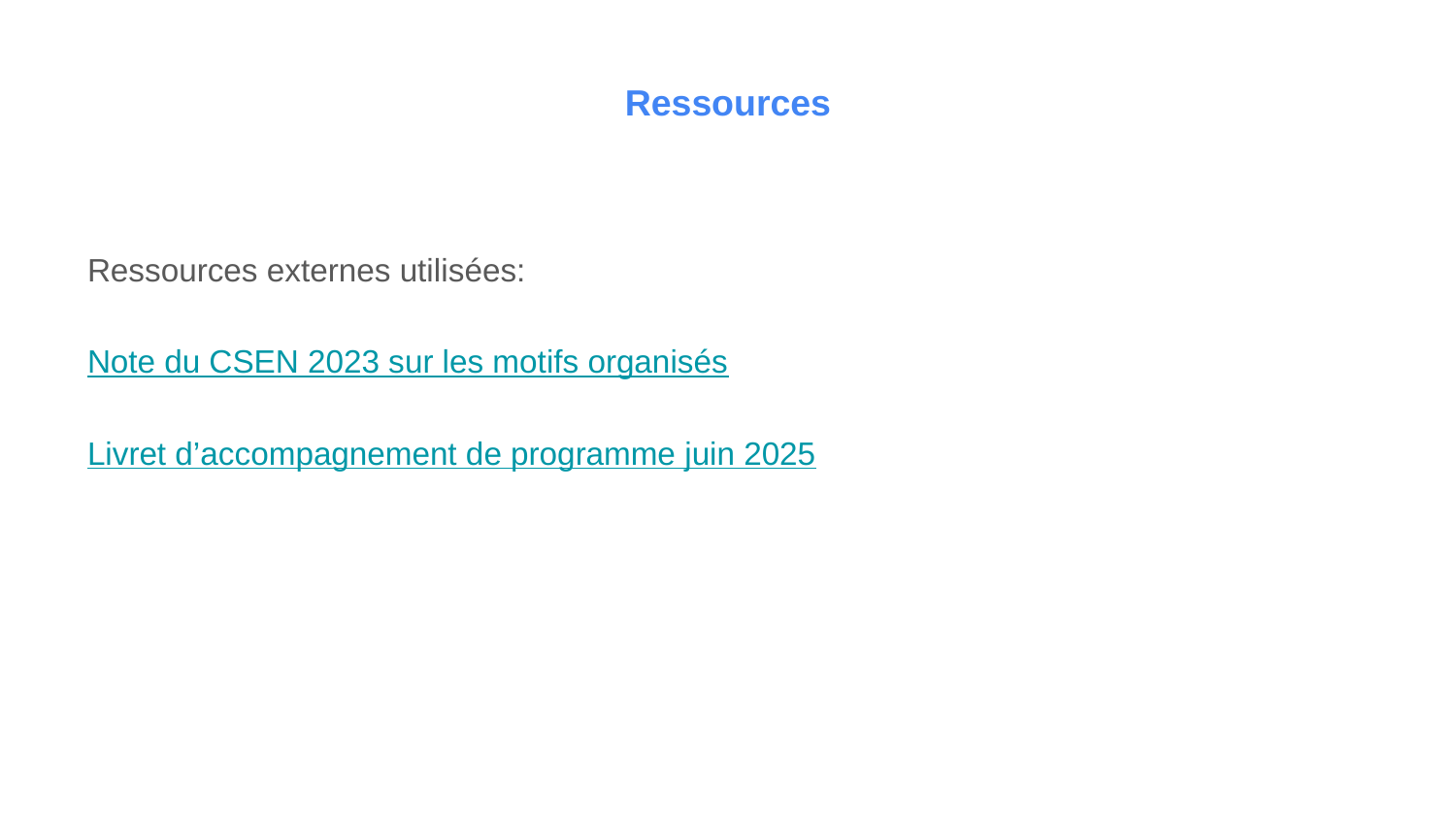

# Ressources

Ressources externes utilisées:

Note du CSEN 2023 sur les motifs organisés

Livret d’accompagnement de programme juin 2025